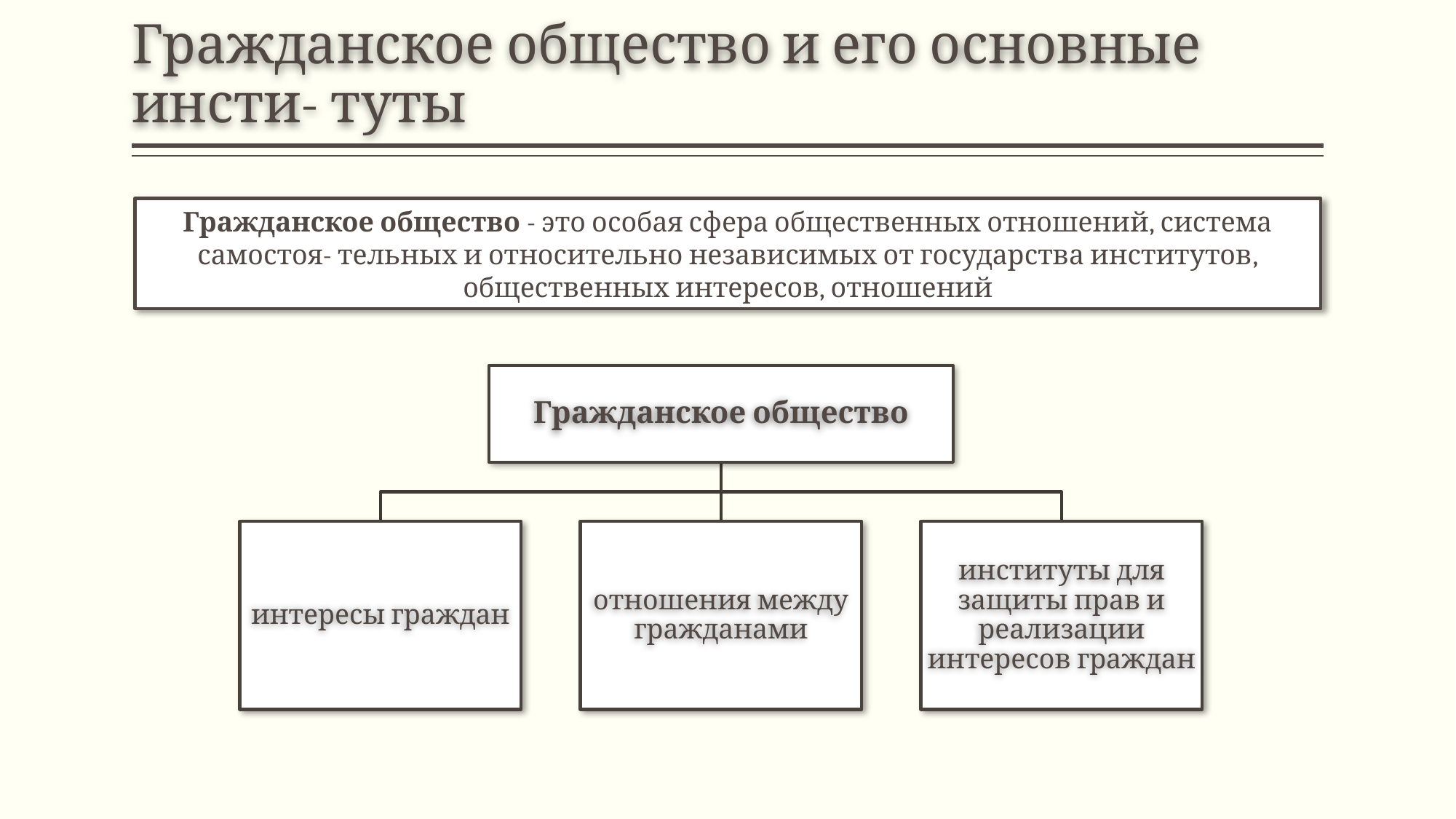

# Гражданское общество и его основные инсти- туты
Гражданское общество - это особая сфера общественных отношений, система самостоя- тельных и относительно независимых от государства институтов, общественных интересов, отношений

Гражданское общество

интересы граждан

отношения между гражданами

институты для защиты прав и реализации интересов граждан